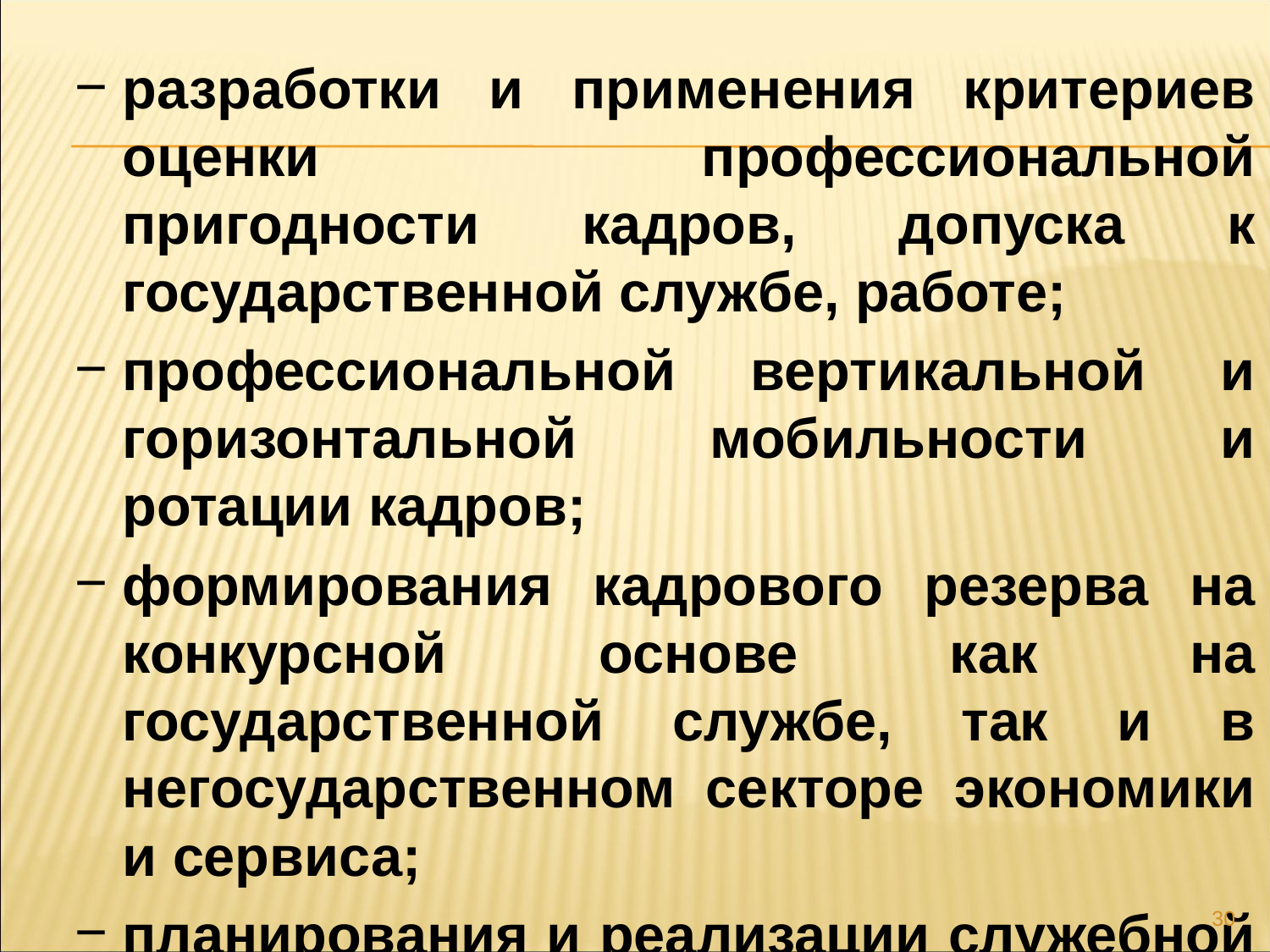

разработки и применения критериев оценки профессиональной пригодности кадров, допуска к государственной службе, работе;
профессиональной вертикальной и горизонтальной мобильности и ротации кадров;
формирования кадрового резерва на конкурсной основе как на государственной службе, так и в негосударственном секторе экономики и сервиса;
планирования и реализации служебной карьеры и т.д.
30